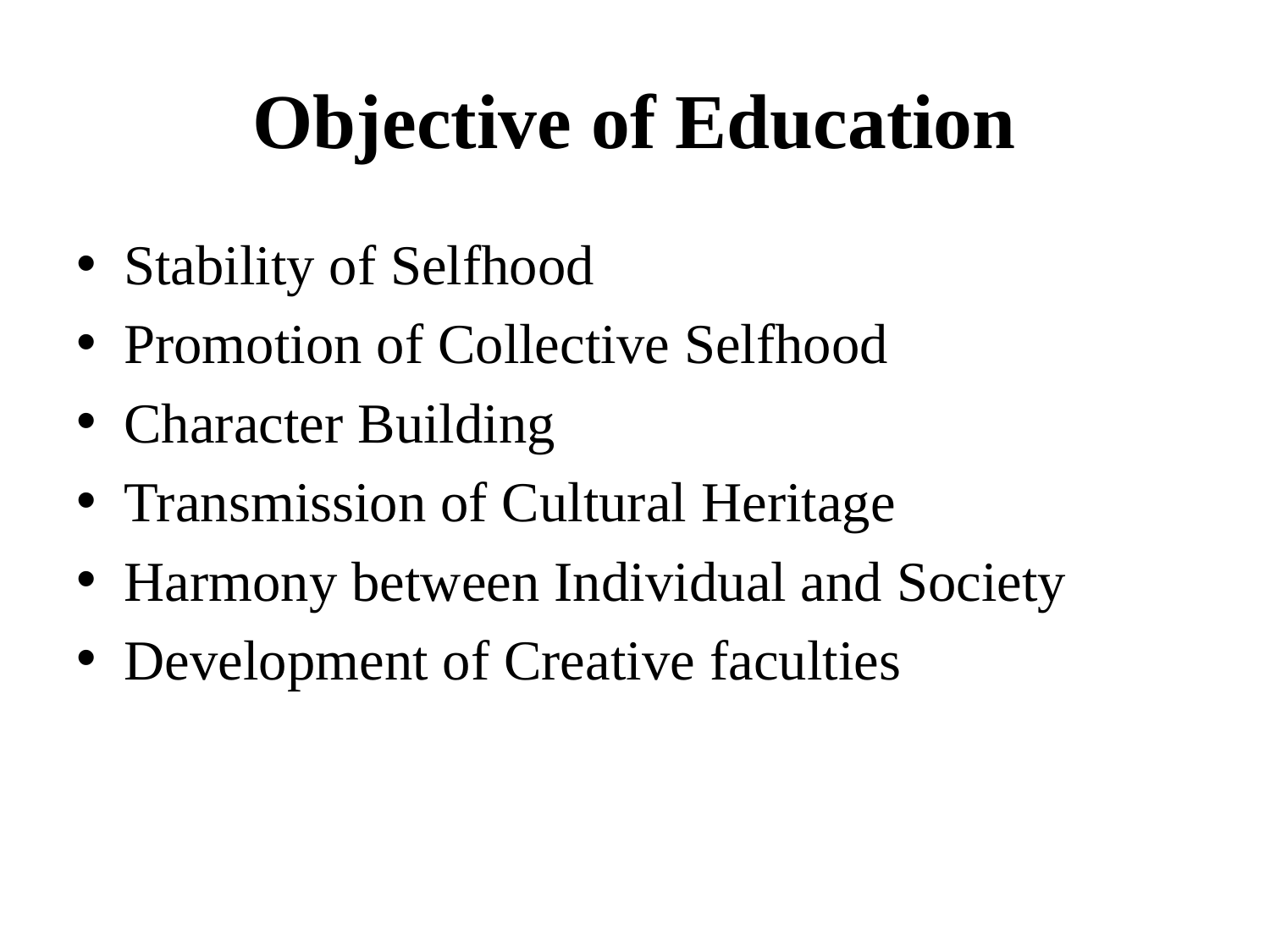

# Objective of Education
Stability of Selfhood
Promotion of Collective Selfhood
Character Building
Transmission of Cultural Heritage
Harmony between Individual and Society
Development of Creative faculties